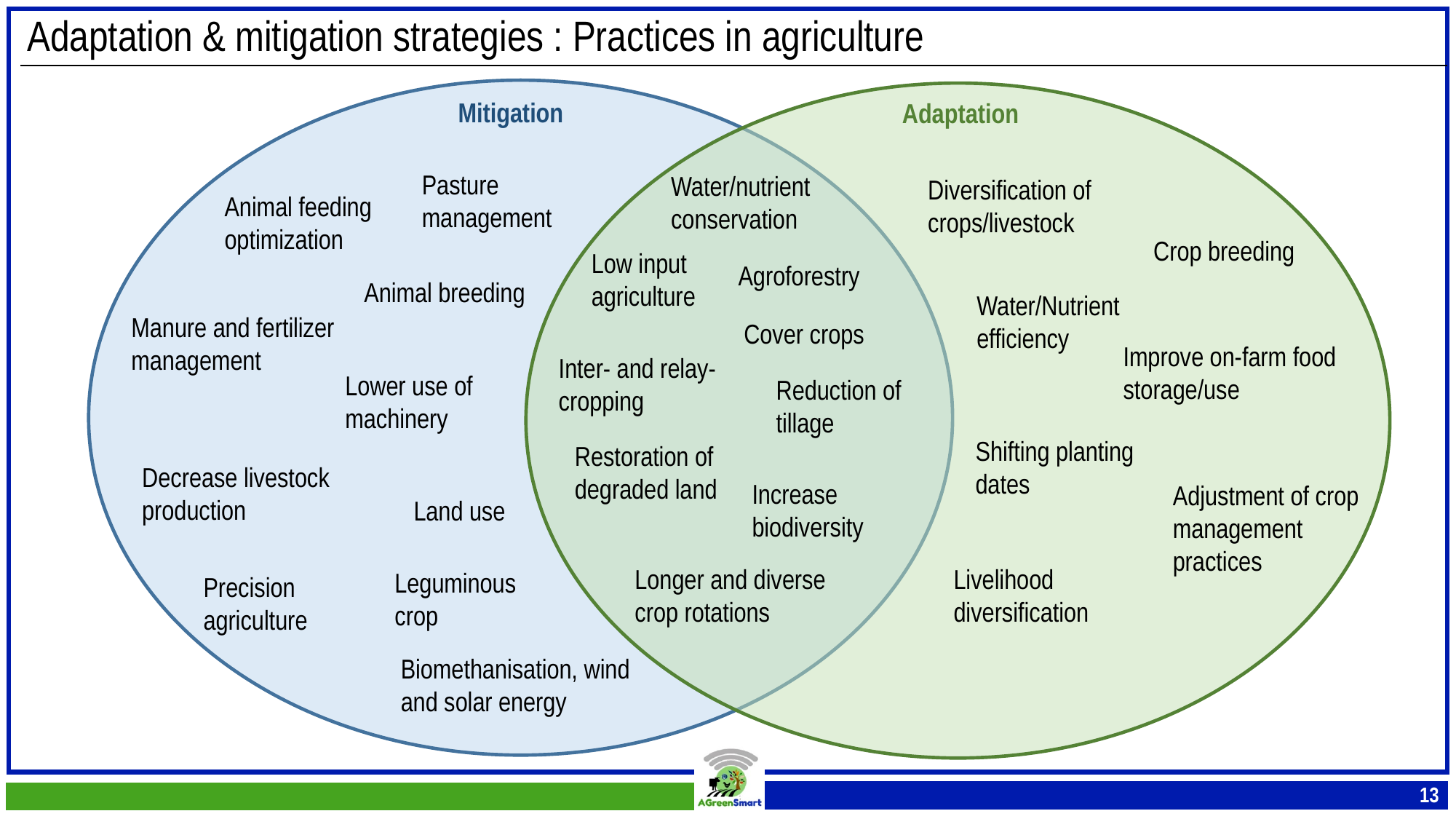

Adaptation & mitigation strategies : Practices in agriculture

Mitigation
Adaptation
Pasture management
Water/nutrient conservation
Diversification of crops/livestock
Animal feeding optimization
Crop breeding
Low input agriculture
Agroforestry
Animal breeding
Water/Nutrient efficiency
Manure and fertilizer management
Cover crops
Improve on-farm food storage/use
Inter- and relay- cropping
Lower use of machinery
Reduction of tillage
Shifting planting dates
Restoration of degraded land
Decrease livestock production
Increase biodiversity
Adjustment of crop management practices
Land use
Longer and diverse crop rotations
Livelihood diversification
Leguminous crop
Precision agriculture
Biomethanisation, wind and solar energy
13